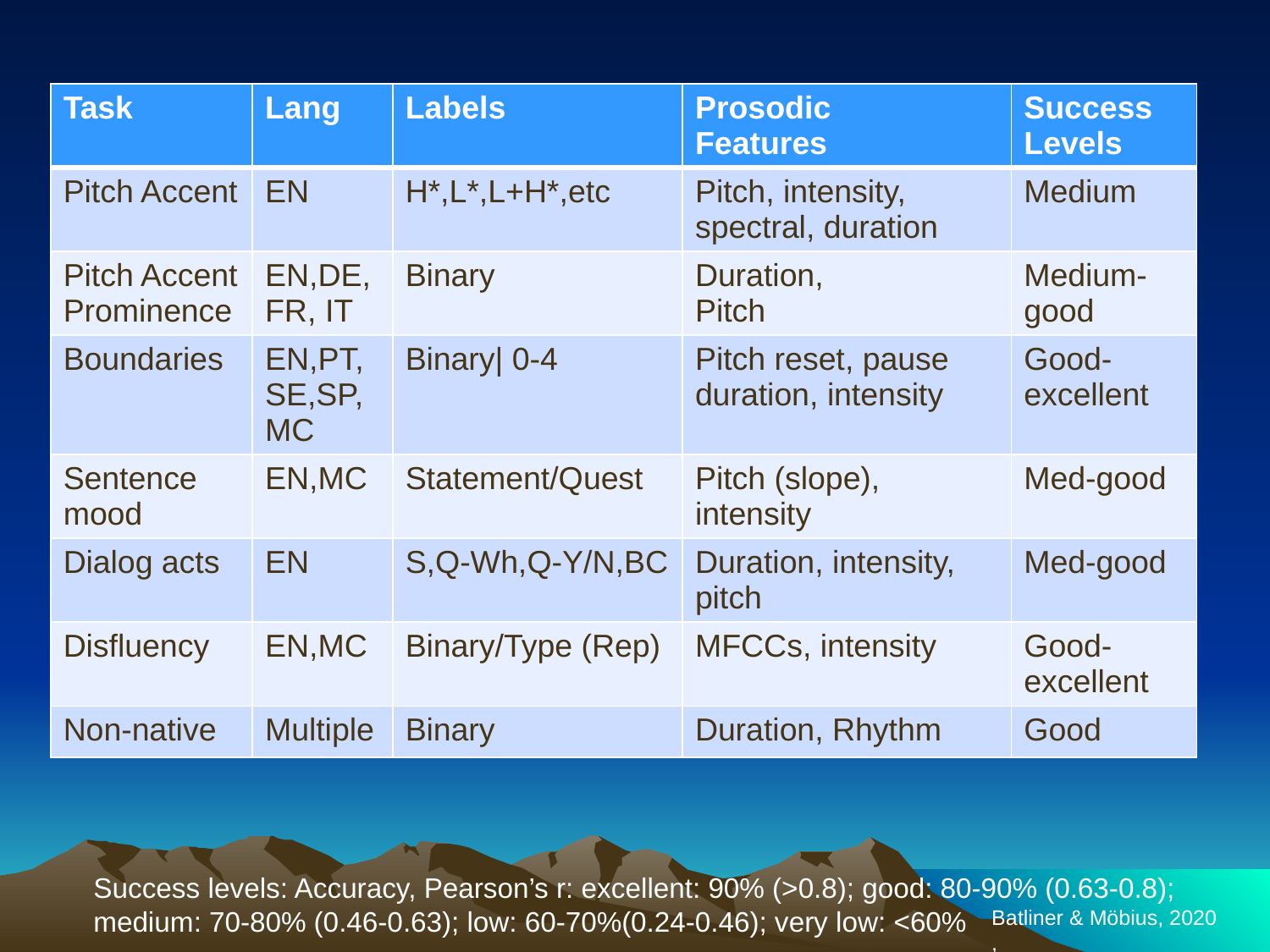

| Task | Lang | Labels | Prosodic Features | Success Levels |
| --- | --- | --- | --- | --- |
| Pitch Accent | EN | H\*,L\*,L+H\*,etc | Pitch, intensity, spectral, duration | Medium |
| Pitch Accent Prominence | EN,DE, FR, IT | Binary | Duration, Pitch | Medium- good |
| Boundaries | EN,PT,SE,SP,MC | Binary| 0-4 | Pitch reset, pause duration, intensity | Good- excellent |
| Sentence mood | EN,MC | Statement/Quest | Pitch (slope), intensity | Med-good |
| Dialog acts | EN | S,Q-Wh,Q-Y/N,BC | Duration, intensity, pitch | Med-good |
| Disfluency | EN,MC | Binary/Type (Rep) | MFCCs, intensity | Good- excellent |
| Non-native | Multiple | Binary | Duration, Rhythm | Good |
Success levels: Accuracy, Pearson’s r: excellent: 90% (>0.8); good: 80-90% (0.63-0.8);
medium: 70-80% (0.46-0.63); low: 60-70%(0.24-0.46); very low: <60%
Batliner & Möbius, 2020
,